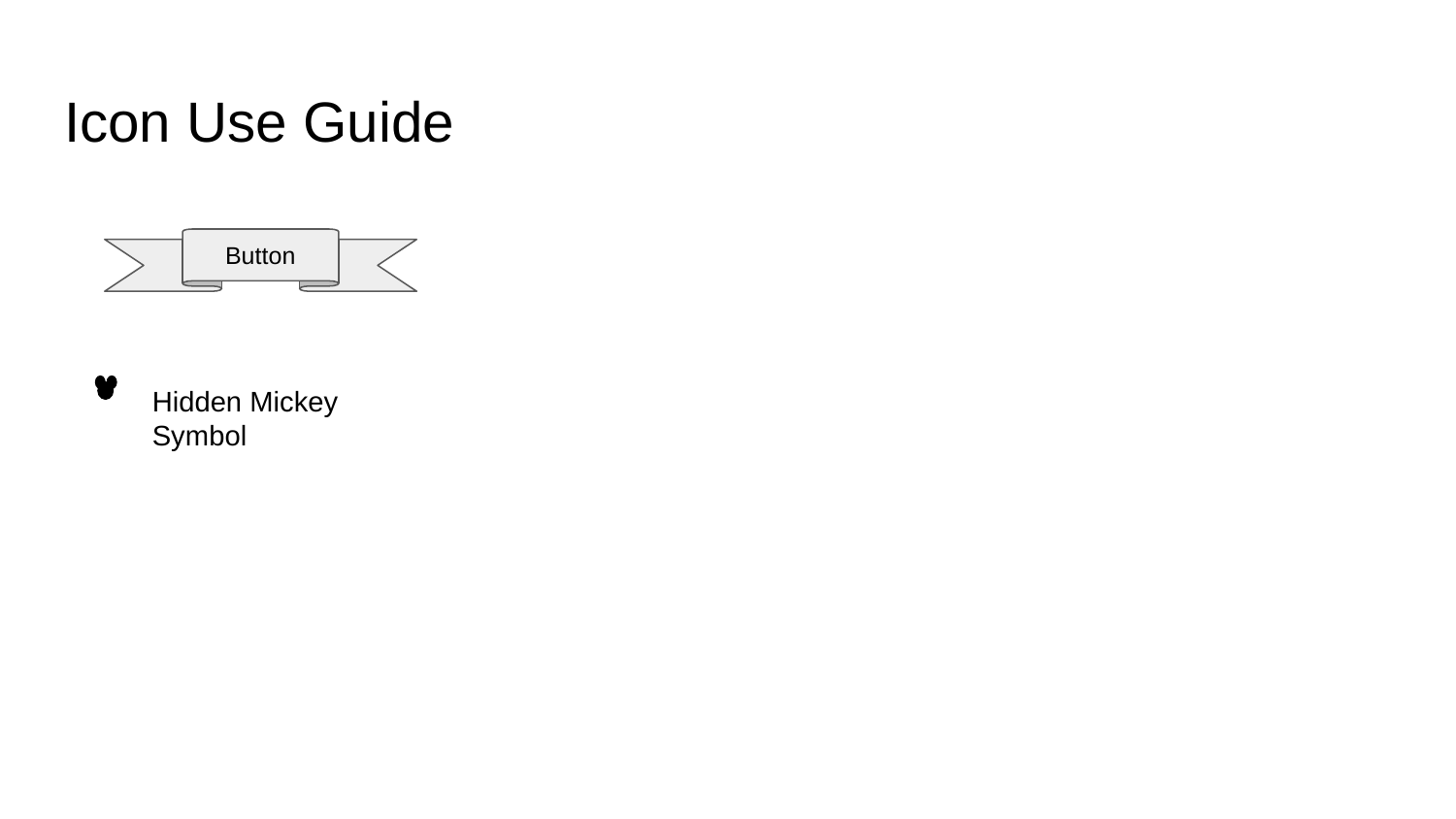

# Icon Use Guide
Button
Hidden Mickey Symbol